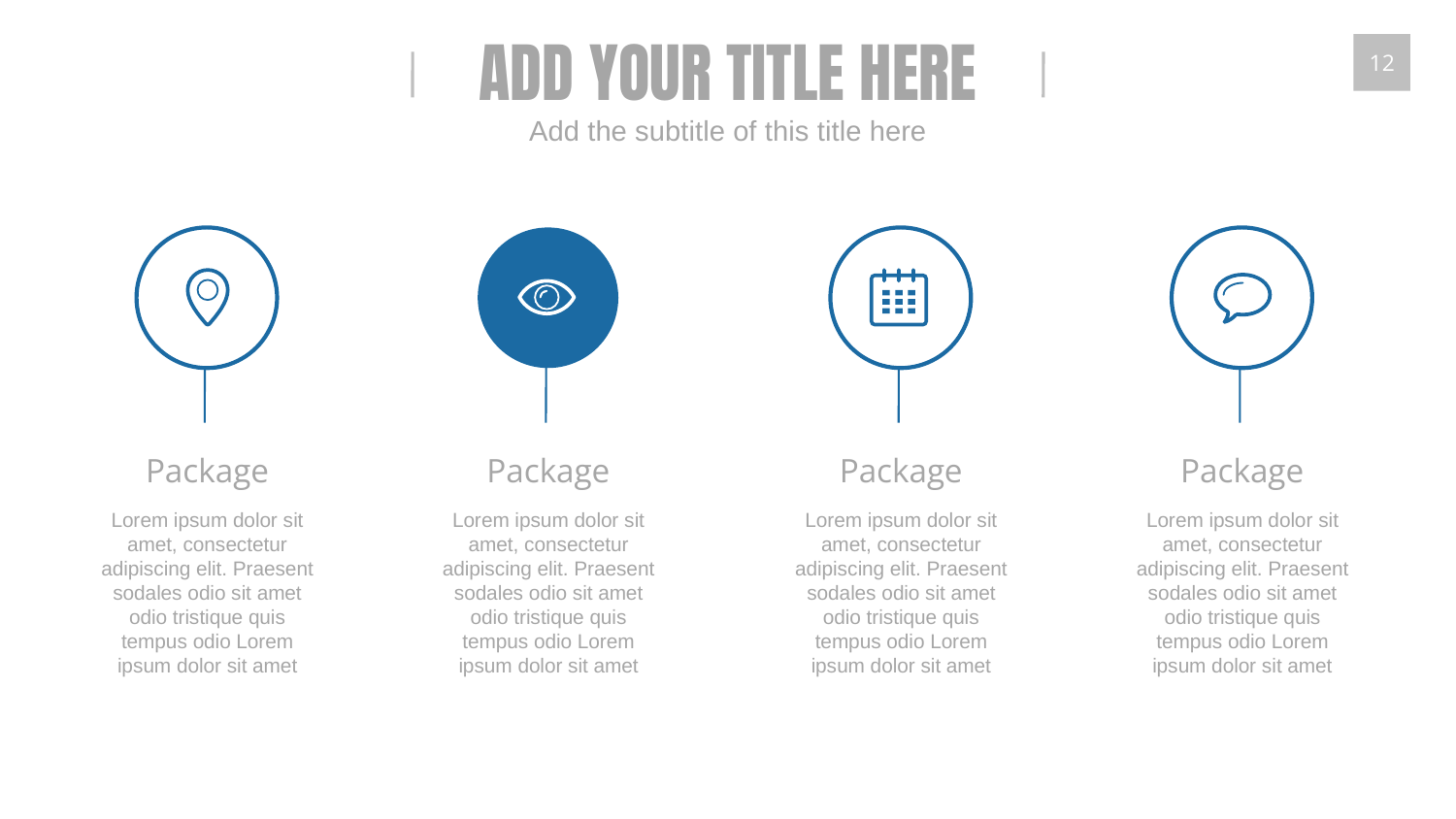

ADD YOUR TITLE HERE
Add the subtitle of this title here
12

Package
Lorem ipsum dolor sit amet, consectetur adipiscing elit. Praesent sodales odio sit amet odio tristique quis tempus odio Lorem ipsum dolor sit amet

Package
Lorem ipsum dolor sit amet, consectetur adipiscing elit. Praesent sodales odio sit amet odio tristique quis tempus odio Lorem ipsum dolor sit amet

Package
Lorem ipsum dolor sit amet, consectetur adipiscing elit. Praesent sodales odio sit amet odio tristique quis tempus odio Lorem ipsum dolor sit amet

Package
Lorem ipsum dolor sit amet, consectetur adipiscing elit. Praesent sodales odio sit amet odio tristique quis tempus odio Lorem ipsum dolor sit amet